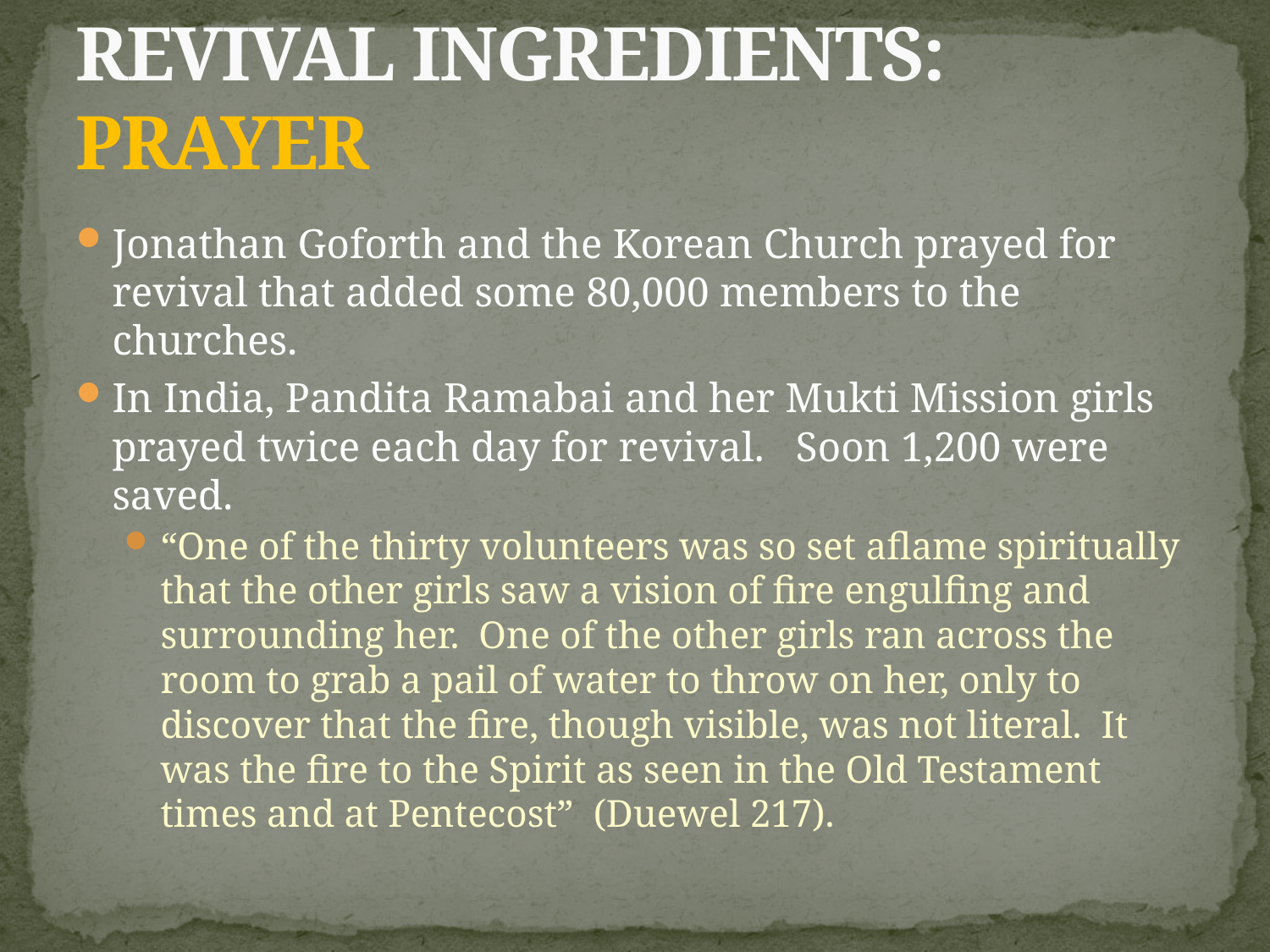

# Revival Ingredients: Prayer
Jonathan Goforth and the Korean Church prayed for revival that added some 80,000 members to the churches.
In India, Pandita Ramabai and her Mukti Mission girls prayed twice each day for revival.   Soon 1,200 were saved.
“One of the thirty volunteers was so set aflame spiritually that the other girls saw a vision of fire engulfing and surrounding her.  One of the other girls ran across the room to grab a pail of water to throw on her, only to discover that the fire, though visible, was not literal.  It was the fire to the Spirit as seen in the Old Testament times and at Pentecost”  (Duewel 217).